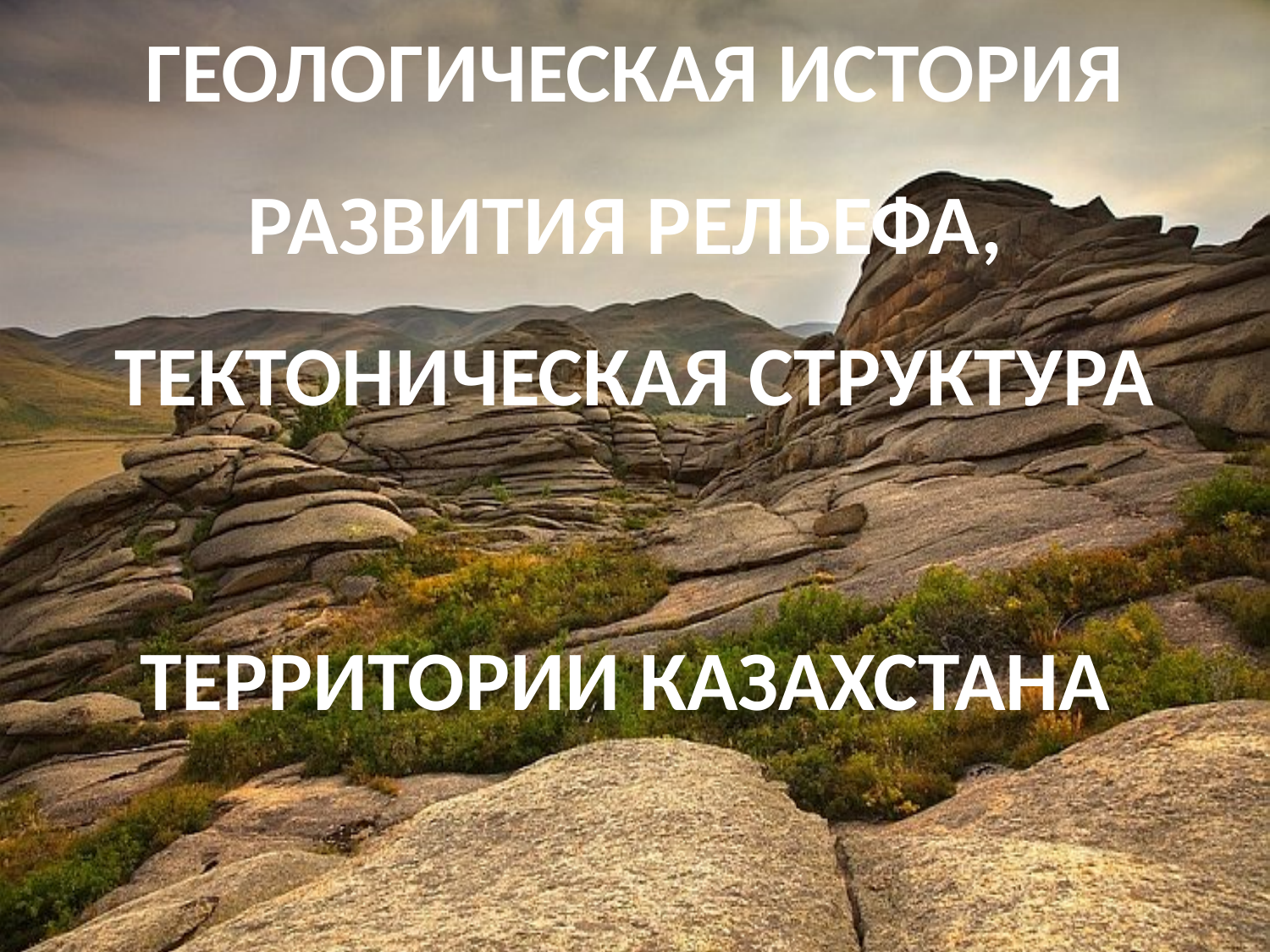

# ГЕОЛОГИЧЕСКАЯ ИСТОРИЯ РАЗВИТИЯ РЕЛЬЕФА,  ТЕКТОНИЧЕСКАЯ СТРУКТУРА ТЕРРИТОРИИ КАЗАХСТАНА